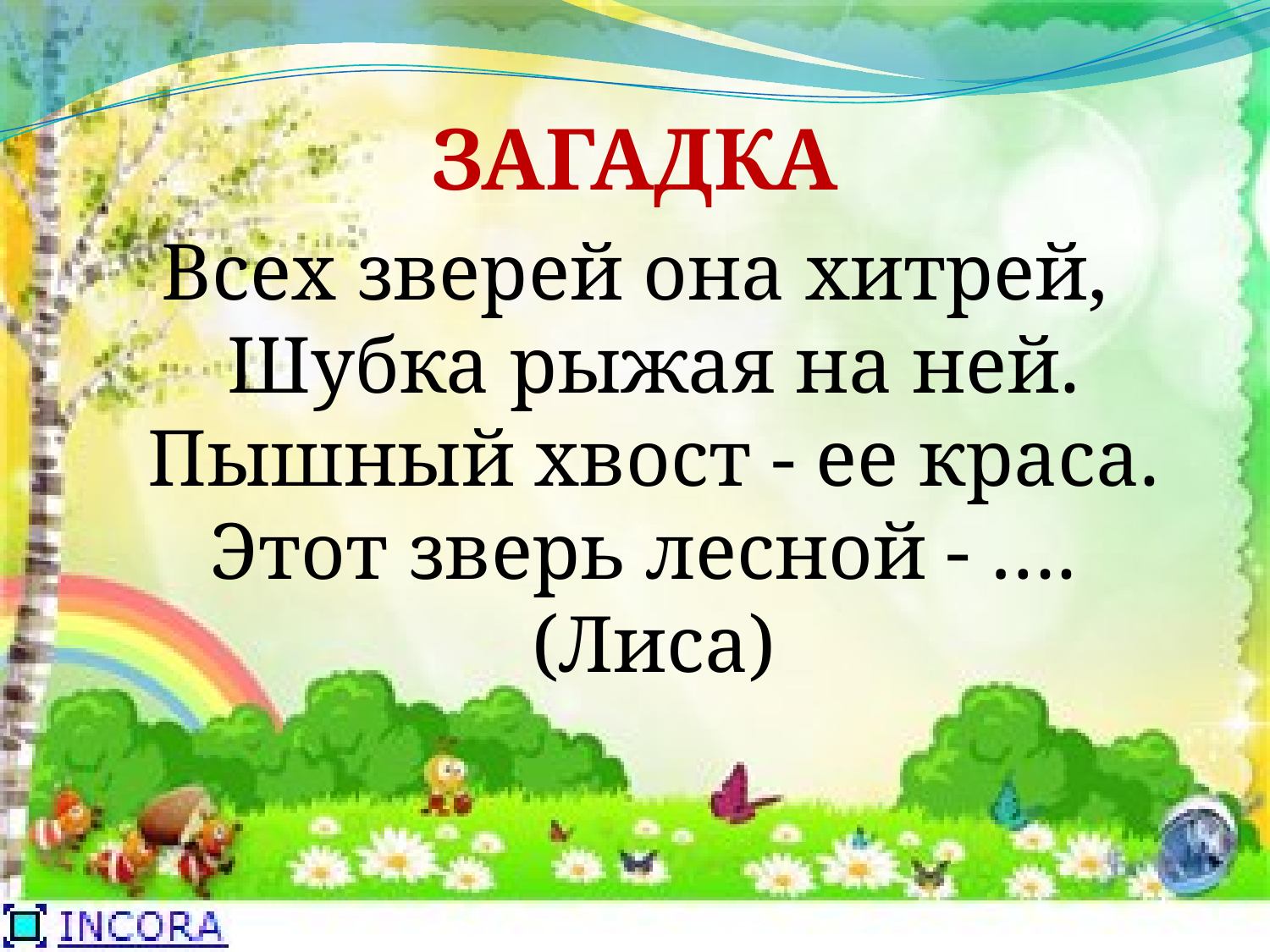

ЗАГАДКА
Всех зверей она хитрей,
Шубка рыжая на ней.
Пышный хвост - ее краса.
Этот зверь лесной - …. 
(Лиса)